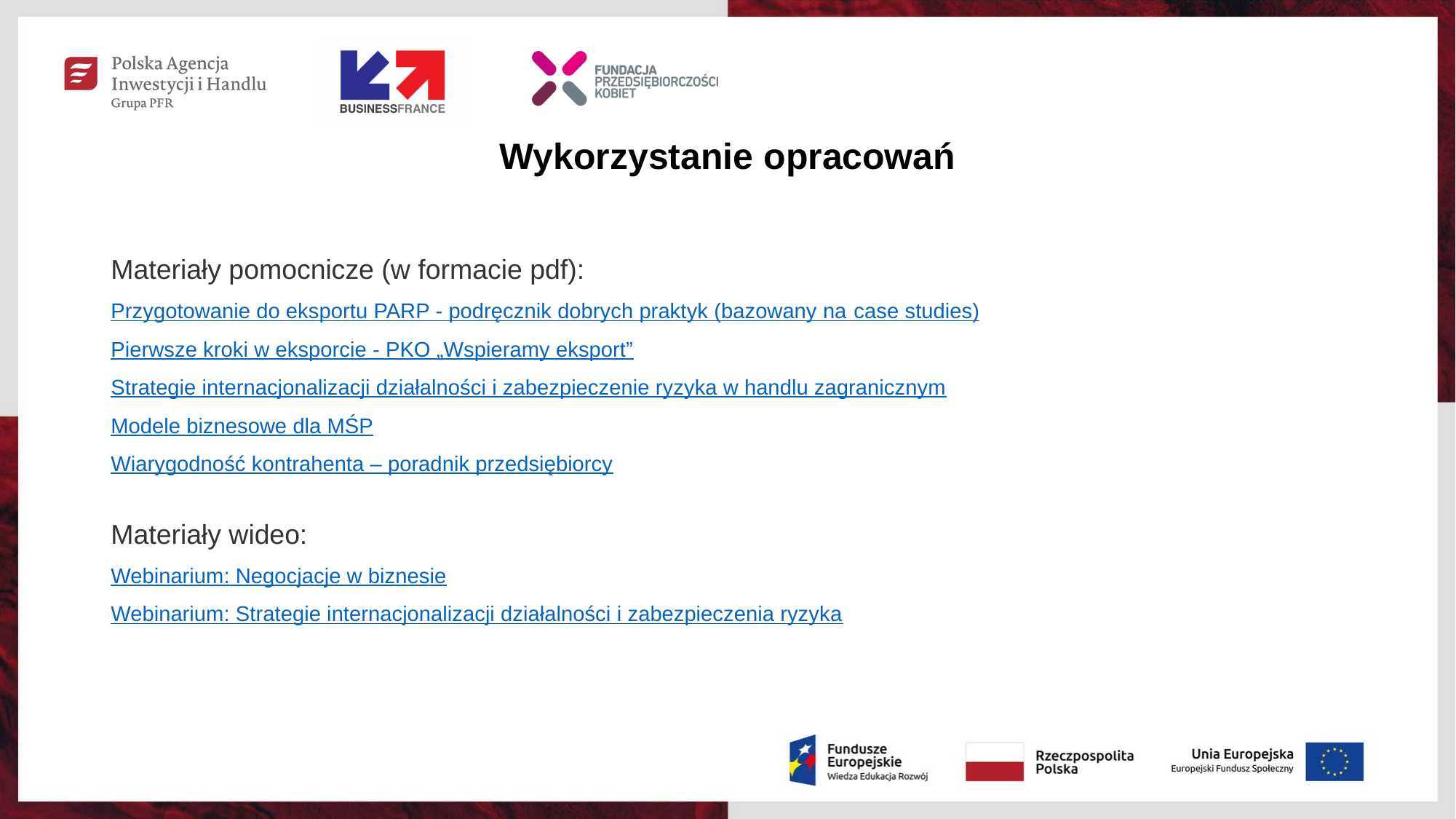

# Wykorzystanie opracowań
Materiały pomocnicze (w formacie pdf):
Przygotowanie do eksportu PARP - podręcznik dobrych praktyk (bazowany na case studies)
Pierwsze kroki w eksporcie - PKO „Wspieramy eksport”
Strategie internacjonalizacji działalności i zabezpieczenie ryzyka w handlu zagranicznym
Modele biznesowe dla MŚP
Wiarygodność kontrahenta – poradnik przedsiębiorcy
Materiały wideo:
Webinarium: Negocjacje w biznesie
Webinarium: Strategie internacjonalizacji działalności i zabezpieczenia ryzyka